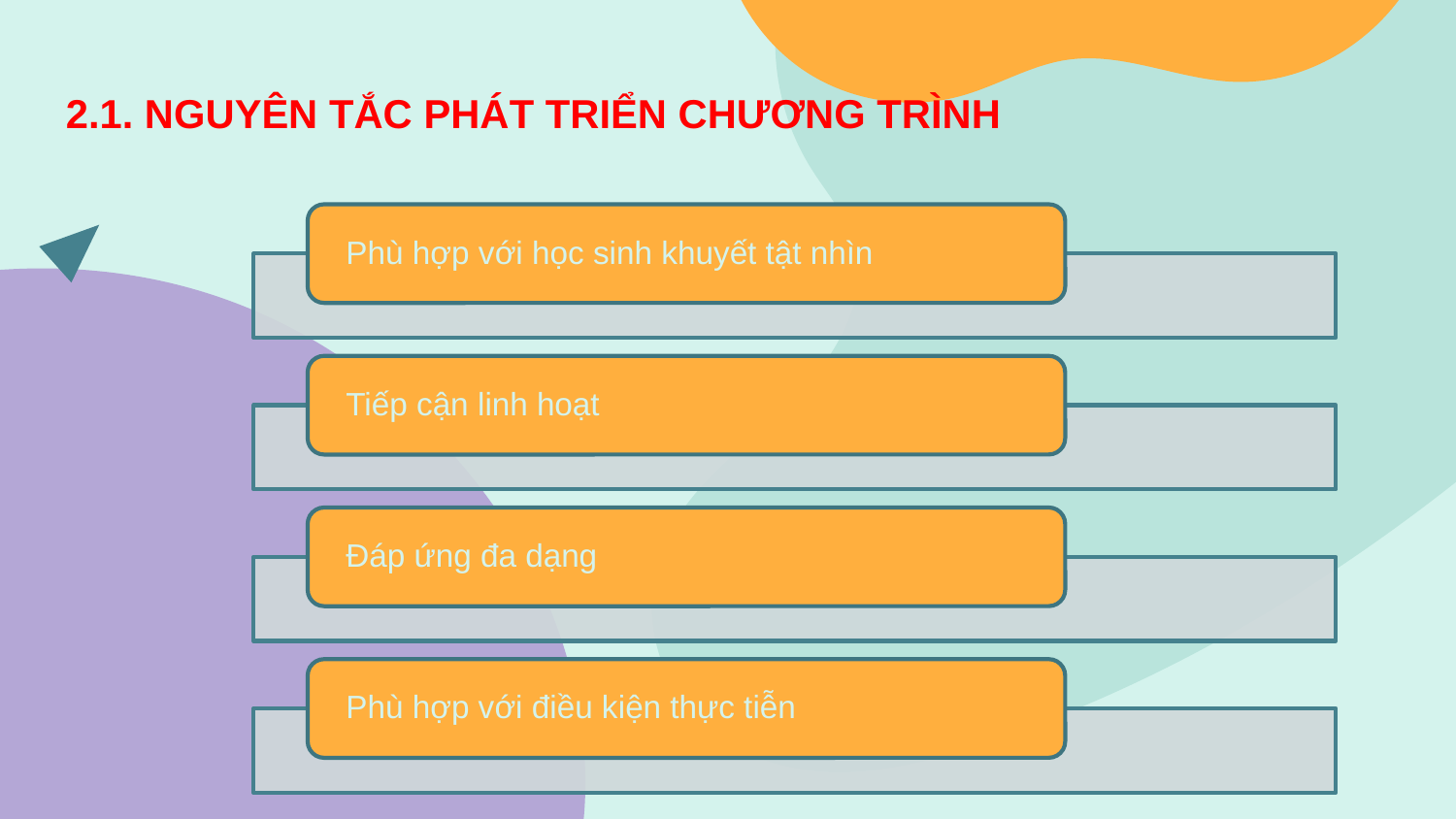

2.1. NGUYÊN TẮC PHÁT TRIỂN CHƯƠNG TRÌNH
Phù hợp với học sinh khuyết tật nhìn
Tiếp cận linh hoạt
Đáp ứng đa dạng
Phù hợp với điều kiện thực tiễn